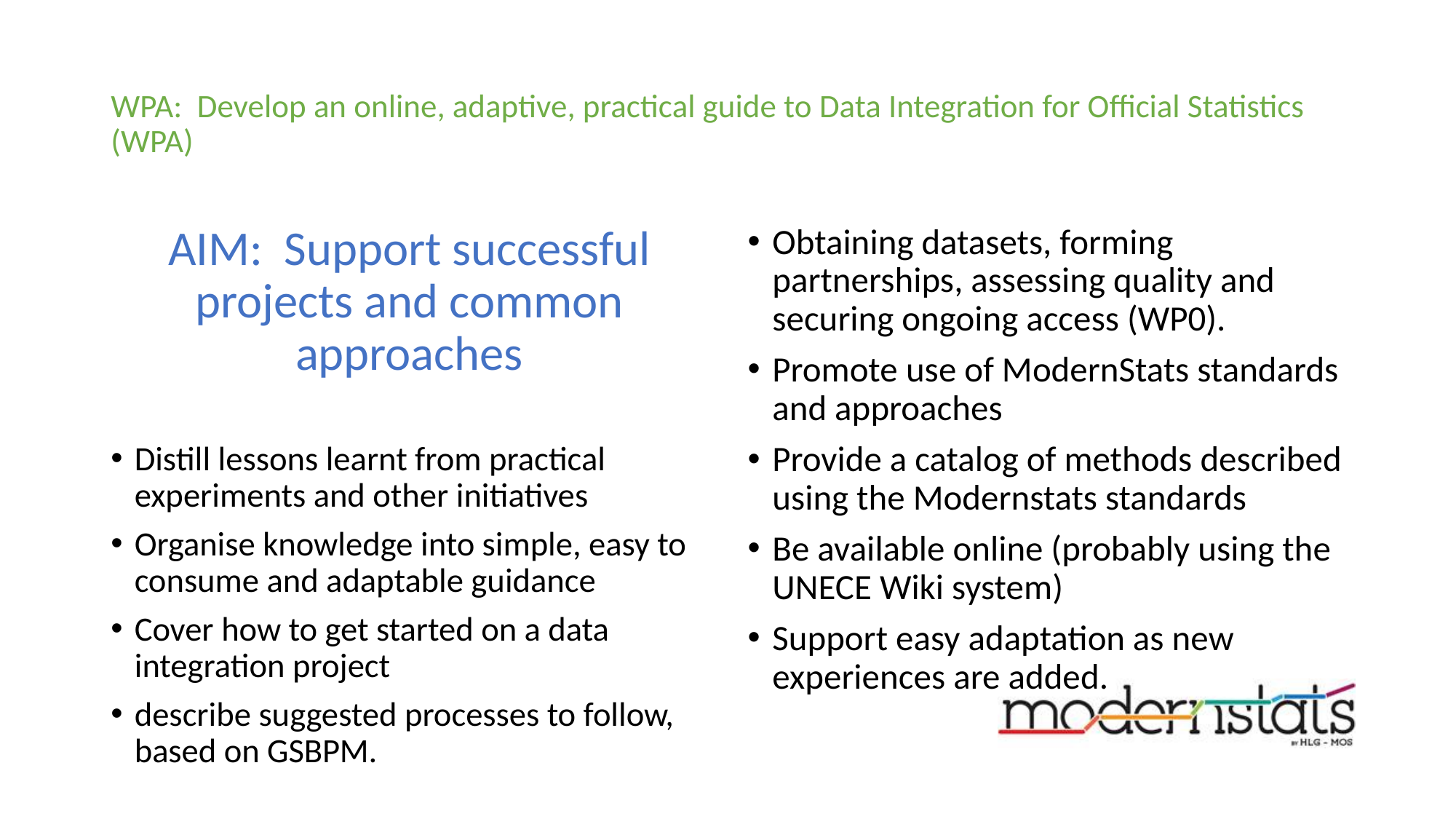

# WPA:  Develop an online, adaptive, practical guide to Data Integration for Official Statistics (WPA)
AIM:  Support successful projects and common approaches

Distill lessons learnt from practical experiments and other initiatives
Organise knowledge into simple, easy to consume and adaptable guidance
Cover how to get started on a data integration project
describe suggested processes to follow, based on GSBPM.

Obtaining datasets, forming partnerships, assessing quality and securing ongoing access (WP0).
Promote use of ModernStats standards and approaches
Provide a catalog of methods described using the Modernstats standards
Be available online (probably using the UNECE Wiki system)
Support easy adaptation as new experiences are added.